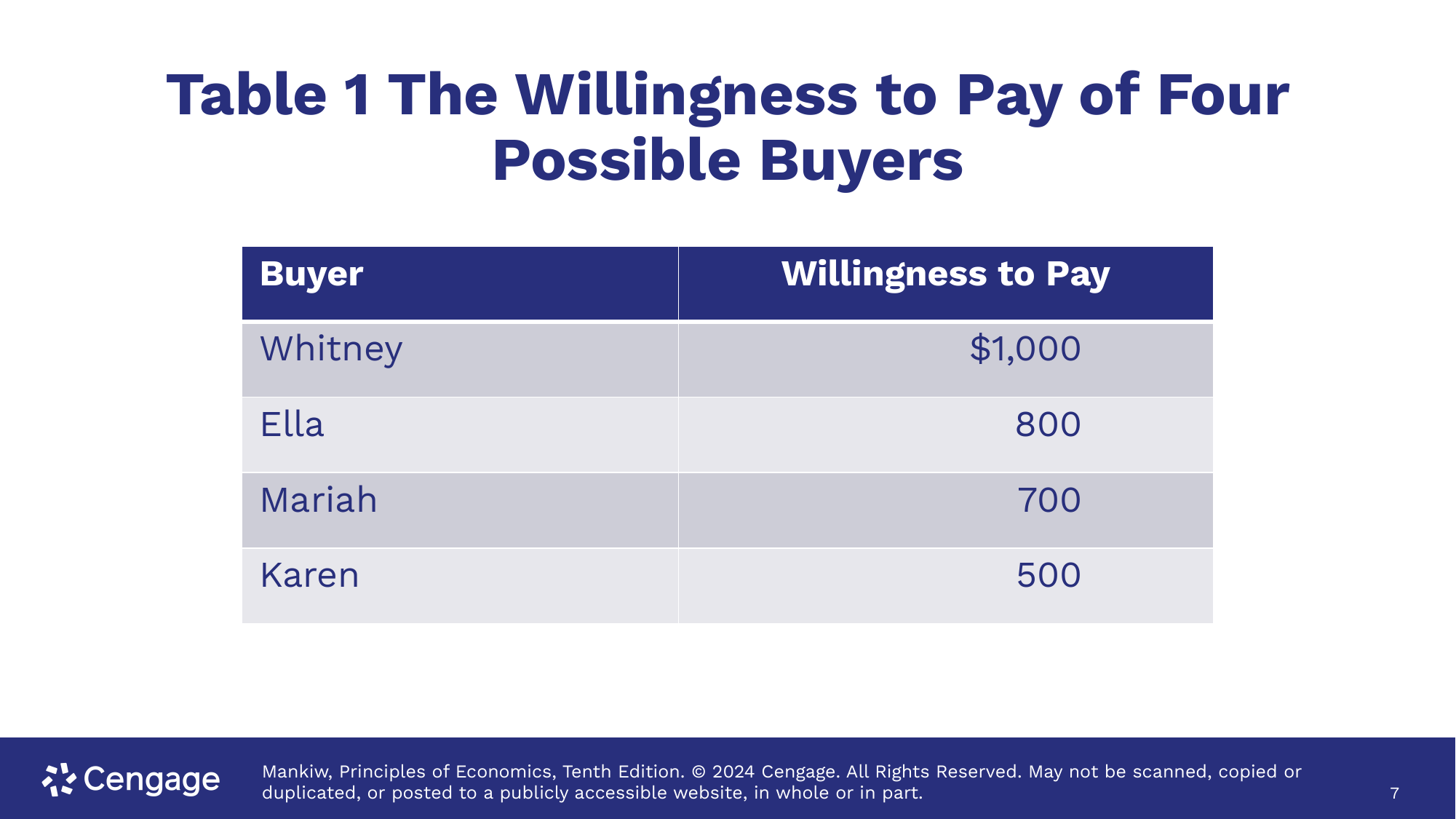

# Table 1 The Willingness to Pay of Four Possible Buyers
| Buyer | Willingness to Pay |
| --- | --- |
| Whitney | $1,000 |
| Ella | 800 |
| Mariah | 700 |
| Karen | 500 |